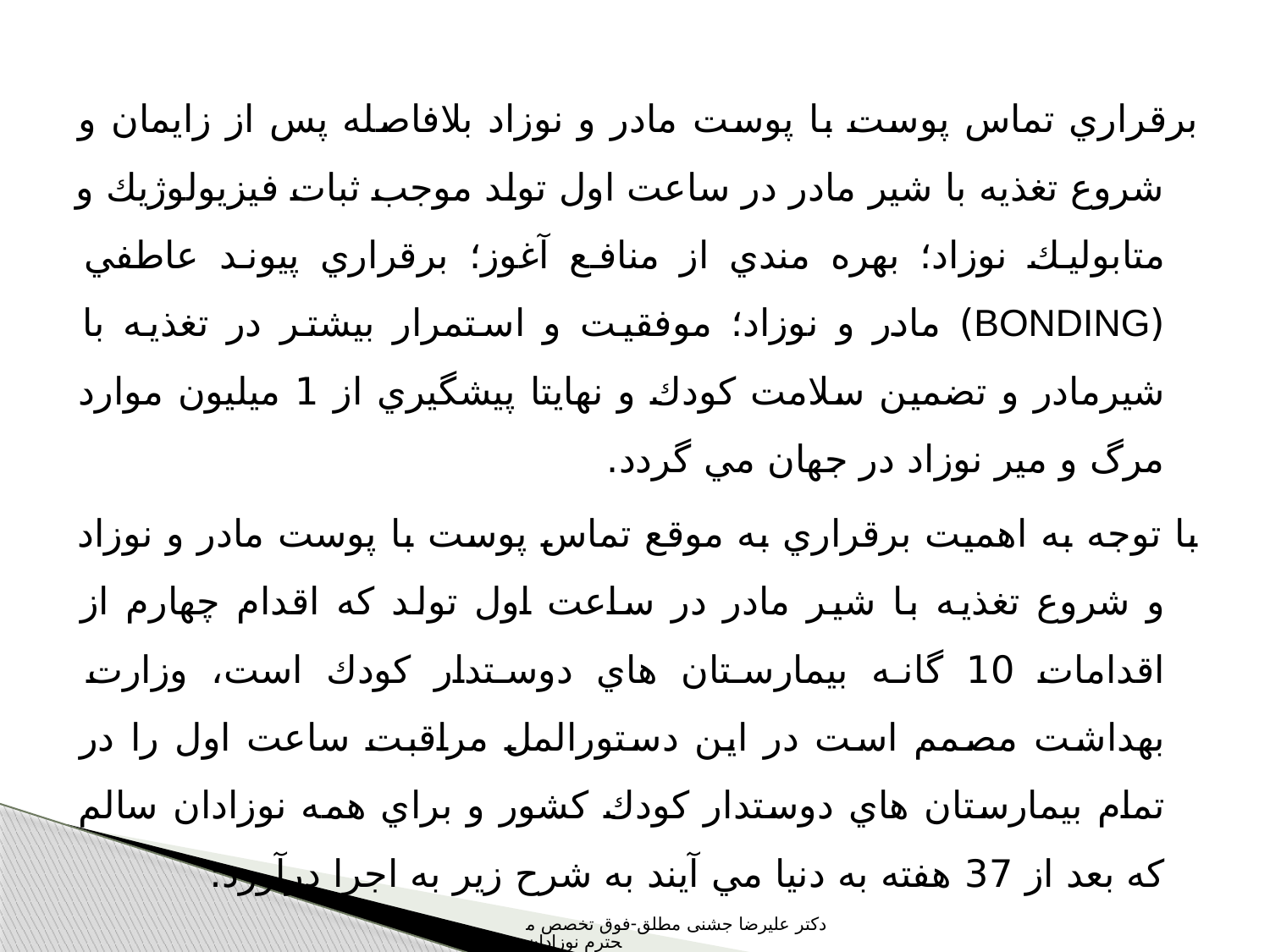

برقراري تماس پوست با پوست مادر و نوزاد بلافاصله پس از زايمان و شروع تغذيه با شير مادر در ساعت اول تولد موجب ثبات فيزيولوژيك و متابوليك نوزاد؛ بهره مندي از منافع آغوز؛ برقراري پيوند عاطفي (BONDING) مادر و نوزاد؛ موفقيت و استمرار بيشتر در تغذيه با شيرمادر و تضمين سلامت كودك و نهايتا پيشگيري از 1 ميليون موارد مرگ و مير نوزاد در جهان مي گردد.
با توجه به اهميت برقراري به موقع تماس پوست با پوست مادر و نوزاد و شروع تغذيه با شير مادر در ساعت اول تولد كه اقدام چهارم از اقدامات 10 گانه بيمارستان هاي دوستدار كودك است، وزارت بهداشت مصمم است در اين دستورالمل مراقبت ساعت اول را در تمام بيمارستان هاي دوستدار كودك كشور و براي همه نوزادان سالم كه بعد از 37 هفته به دنيا مي آيند به شرح زير به اجرا درآورد:

دکتر علیرضا جشنی مطلق-فوق تخصص محترم نوزادان